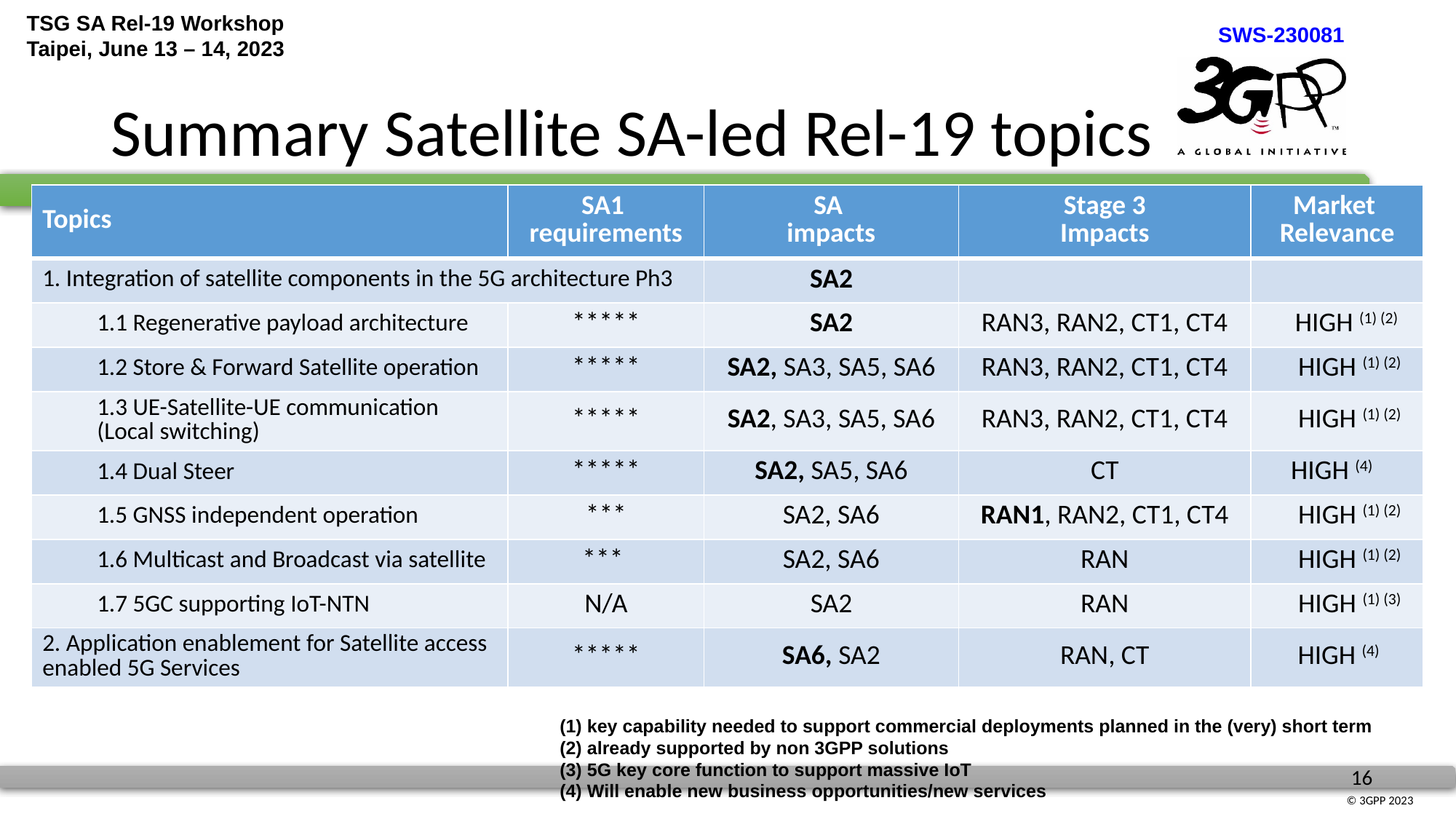

# Summary Satellite SA-led Rel-19 topics
| Topics | SA1 requirements | SA impacts | Stage 3 Impacts | Market Relevance |
| --- | --- | --- | --- | --- |
| 1. Integration of satellite components in the 5G architecture Ph3 |  | SA2 |  |  |
| 1.1 Regenerative payload architecture | \*\*\*\*\* | SA2 | RAN3, RAN2, CT1, CT4 | HIGH (1) (2) |
| 1.2 Store & Forward Satellite operation | \*\*\*\*\* | SA2, SA3, SA5, SA6 | RAN3, RAN2, CT1, CT4 | HIGH (1) (2) |
| 1.3 UE-Satellite-UE communication (Local switching) | \*\*\*\*\* | SA2, SA3, SA5, SA6 | RAN3, RAN2, CT1, CT4 | HIGH (1) (2) |
| 1.4 Dual Steer | \*\*\*\*\* | SA2, SA5, SA6 | CT | HIGH (4) |
| 1.5 GNSS independent operation | \*\*\* | SA2, SA6 | RAN1, RAN2, CT1, CT4 | HIGH (1) (2) |
| 1.6 Multicast and Broadcast via satellite | \*\*\* | SA2, SA6 | RAN | HIGH (1) (2) |
| 1.7 5GC supporting IoT-NTN | N/A | SA2 | RAN | HIGH (1) (3) |
| 2. Application enablement for Satellite access enabled 5G Services | \*\*\*\*\* | SA6, SA2 | RAN, CT | HIGH (4) |
key capability needed to support commercial deployments planned in the (very) short term
already supported by non 3GPP solutions
5G key core function to support massive IoT
Will enable new business opportunities/new services